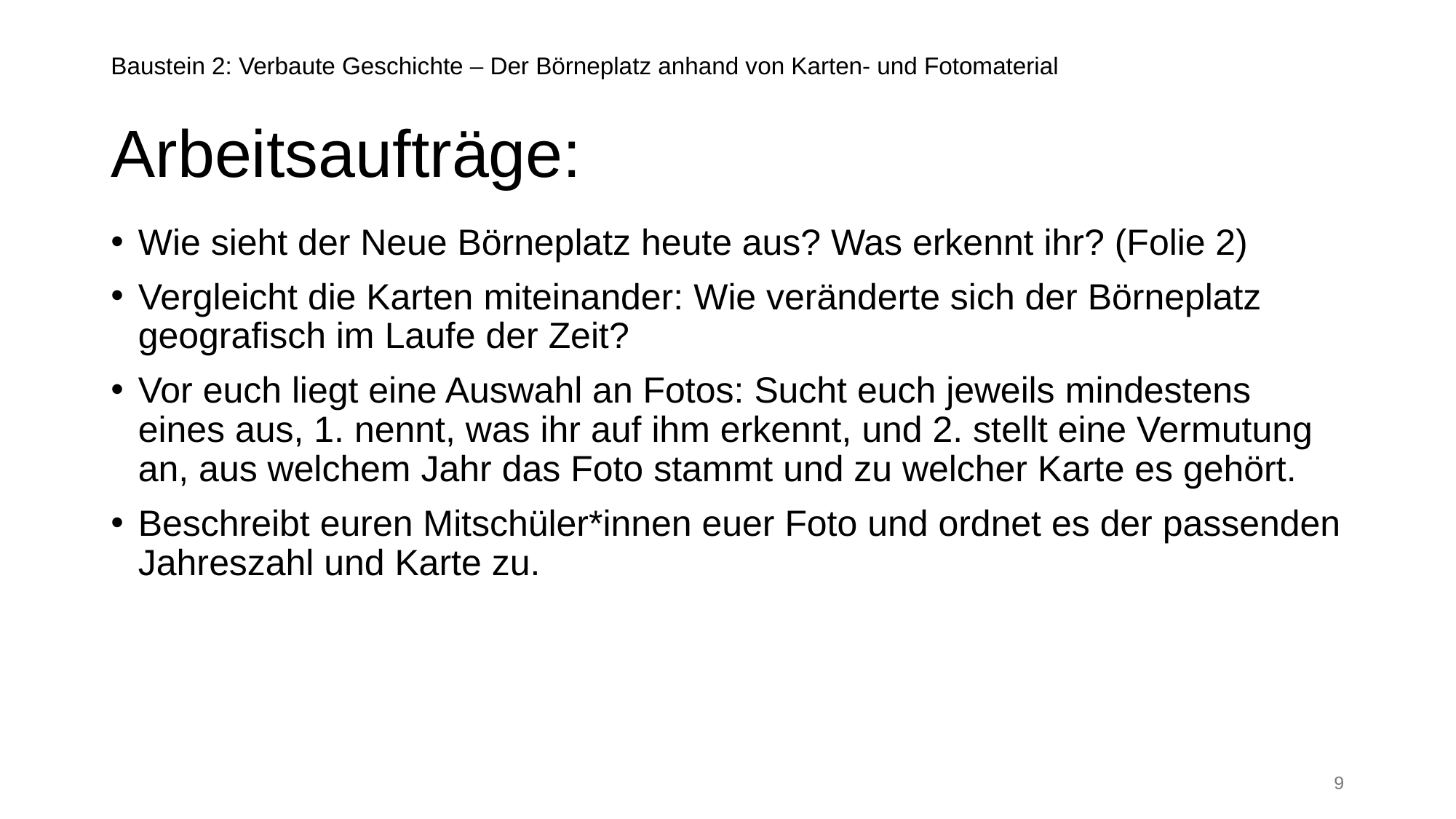

# Baustein 2: Verbaute Geschichte – Der Börneplatz anhand von Karten- und Fotomaterial Arbeitsaufträge:
Wie sieht der Neue Börneplatz heute aus? Was erkennt ihr? (Folie 2)
Vergleicht die Karten miteinander: Wie veränderte sich der Börneplatz geografisch im Laufe der Zeit?
Vor euch liegt eine Auswahl an Fotos: Sucht euch jeweils mindestens eines aus, 1. nennt, was ihr auf ihm erkennt, und 2. stellt eine Vermutung an, aus welchem Jahr das Foto stammt und zu welcher Karte es gehört.
Beschreibt euren Mitschüler*innen euer Foto und ordnet es der passenden Jahreszahl und Karte zu.

9